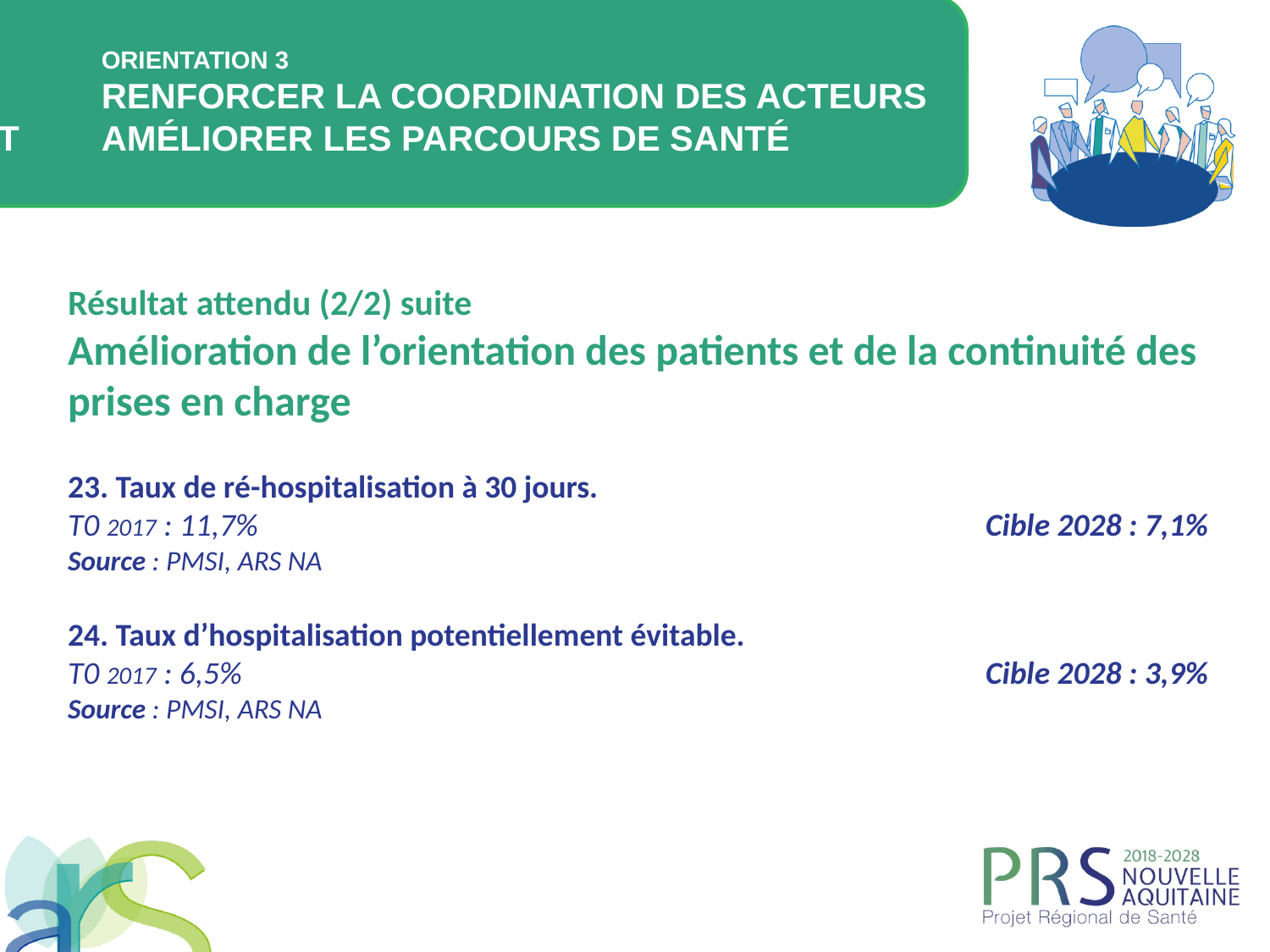

ORIENTATION 3
	Renforcer la coordination des acteurs et 	améliorer les parcours de santé

Résultat attendu (2/2) suite
Amélioration de l’orientation des patients et de la continuité des prises en charge

23. Taux de ré-hospitalisation à 30 jours.
T0 2017 : 11,7%					          	    Cible 2028 : 7,1%
Source : PMSI, ARS NA

24. Taux d’hospitalisation potentiellement évitable.
T0 2017 : 6,5%					          	    Cible 2028 : 3,9%
Source : PMSI, ARS NA